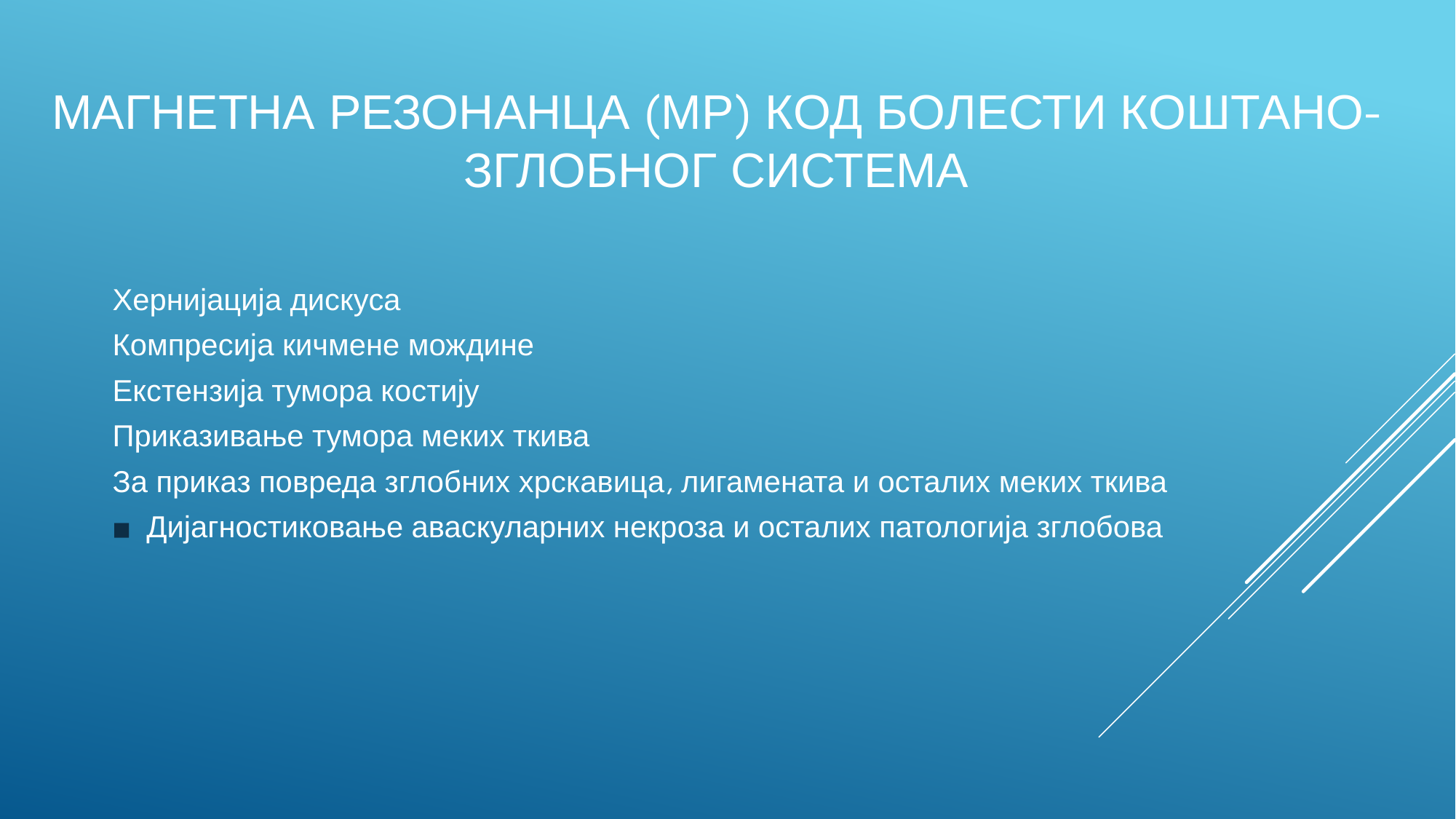

Магнетна резонанца (МР) код болести коштано-зглобног система

Хернијација дискуса
Компресија кичмене мождине
Екстензија тумора костију
Приказивање тумора меких ткива
За приказ повреда зглобних хрскавица, лигамената и осталих меких ткива
Дијагностиковање аваскуларних некроза и осталих патологија зглобова